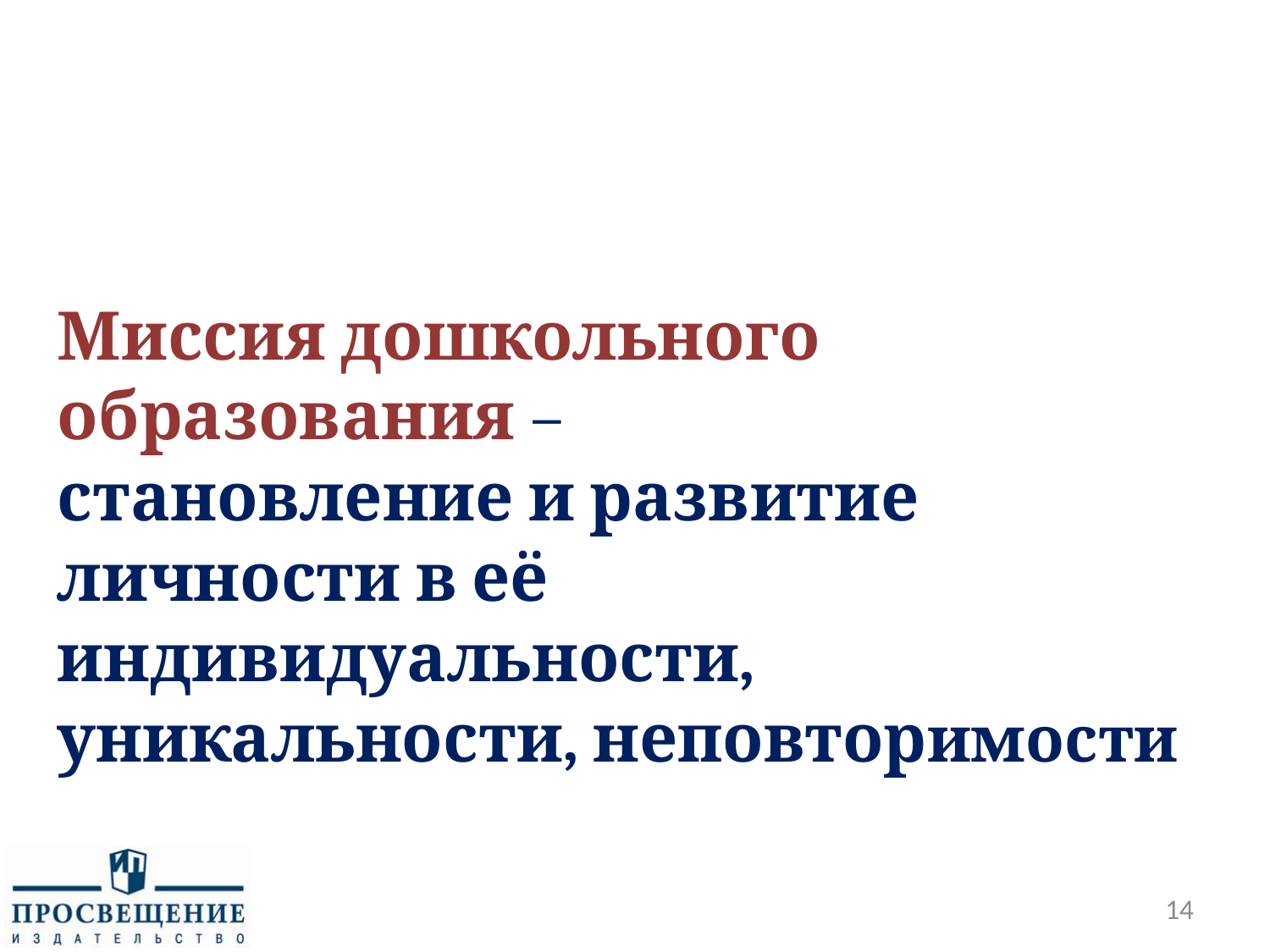

Миссия дошкольного образования –
становление и развитие личности в её индивидуальности, уникальности, неповторимости

14